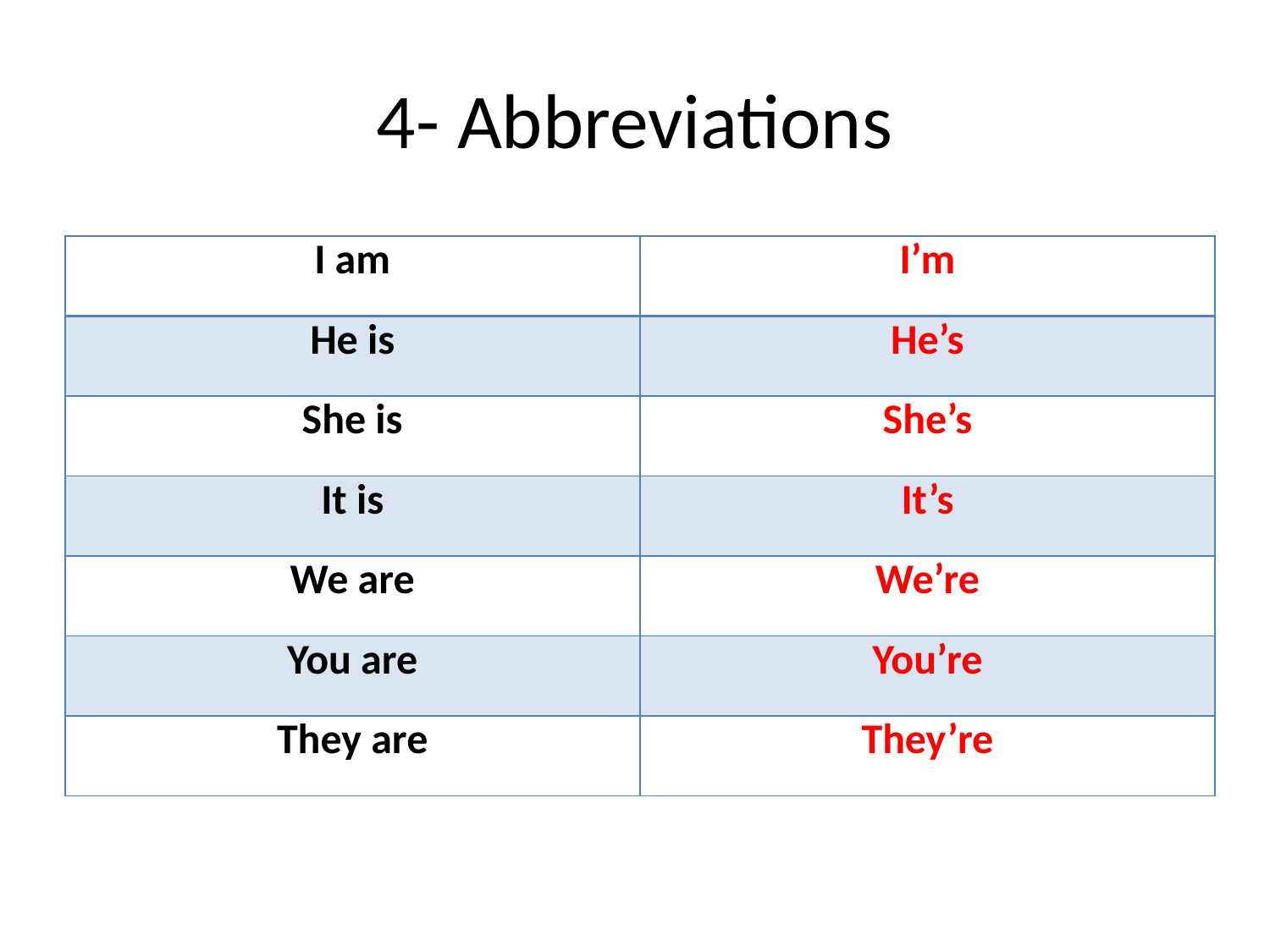

# 4- Abbreviations
| I am | I’m |
| --- | --- |
| He is | He’s |
| She is | She’s |
| It is | It’s |
| We are | We’re |
| You are | You’re |
| They are | They’re |